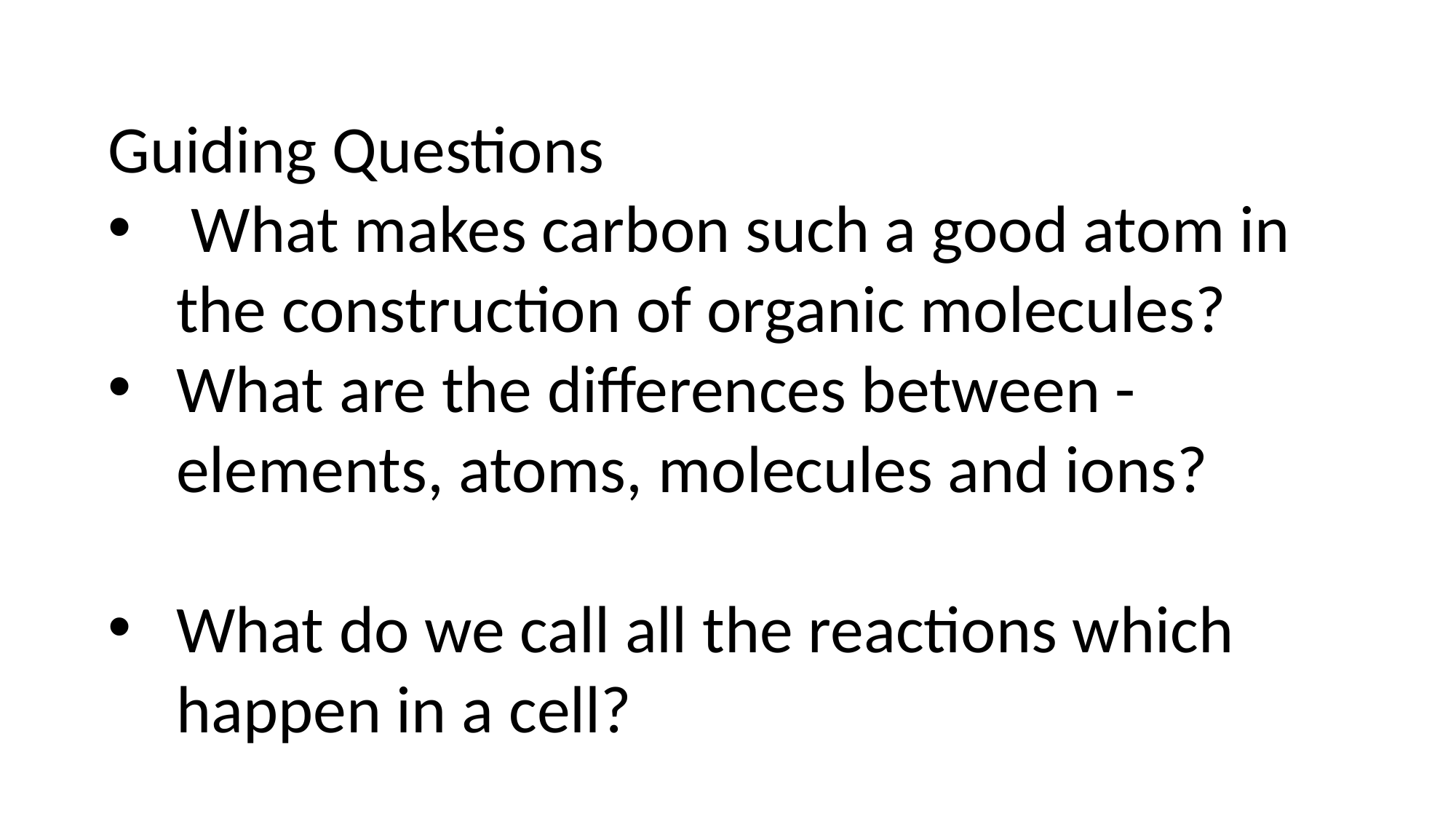

Guiding Questions
 What makes carbon such a good atom in the construction of organic molecules?
What are the differences between - elements, atoms, molecules and ions?

What do we call all the reactions which happen in a cell?